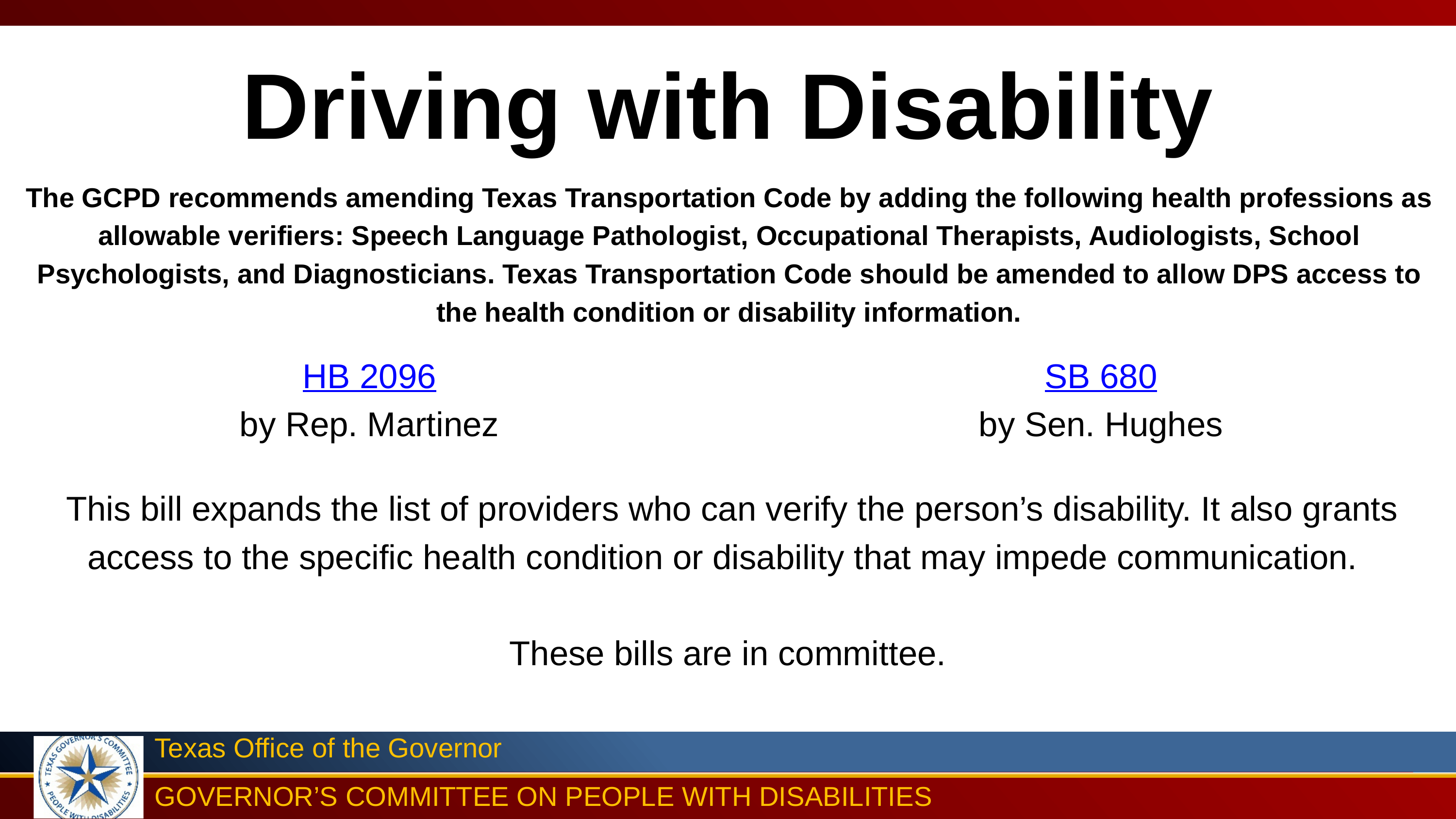

Driving with Disability
The GCPD recommends amending Texas Transportation Code by adding the following health professions as allowable verifiers: Speech Language Pathologist, Occupational Therapists, Audiologists, School Psychologists, and Diagnosticians. Texas Transportation Code should be amended to allow DPS access to the health condition or disability information.
HB 2096
by Rep. Martinez
SB 680
by Sen. Hughes
 This bill expands the list of providers who can verify the person’s disability. It also grants access to the specific health condition or disability that may impede communication.

These bills are in committee.

Texas Office of the Governor

GOVERNOR’S COMMITTEE ON PEOPLE WITH DISABILITIES